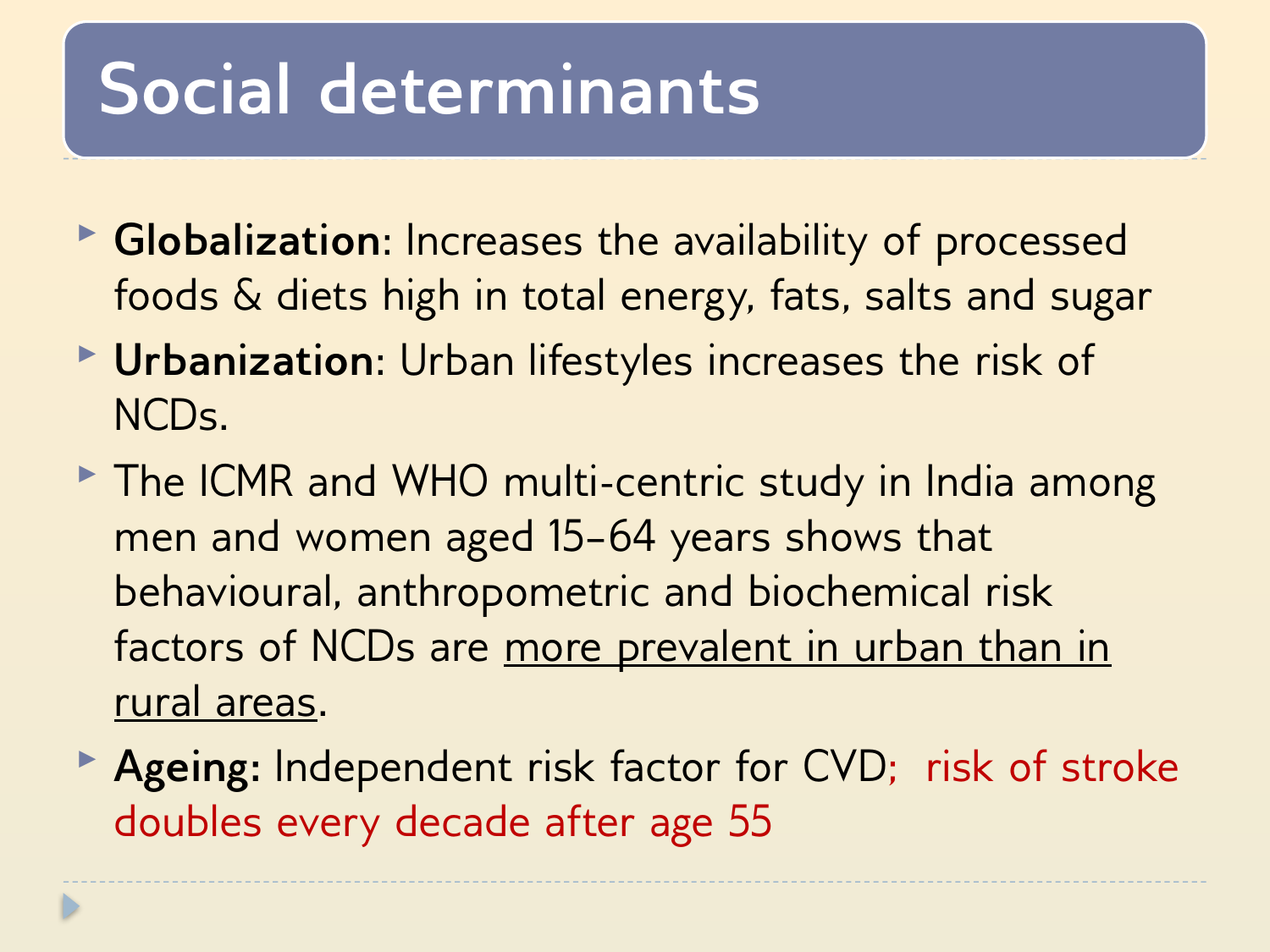

Social determinants
Globalization: Increases the availability of processed foods & diets high in total energy, fats, salts and sugar
Urbanization: Urban lifestyles increases the risk of NCDs.
The ICMR and WHO multi-centric study in India among men and women aged 15–64 years shows that behavioural, anthropometric and biochemical risk factors of NCDs are more prevalent in urban than in rural areas.
Ageing: Independent risk factor for CVD;  risk of stroke doubles every decade after age 55